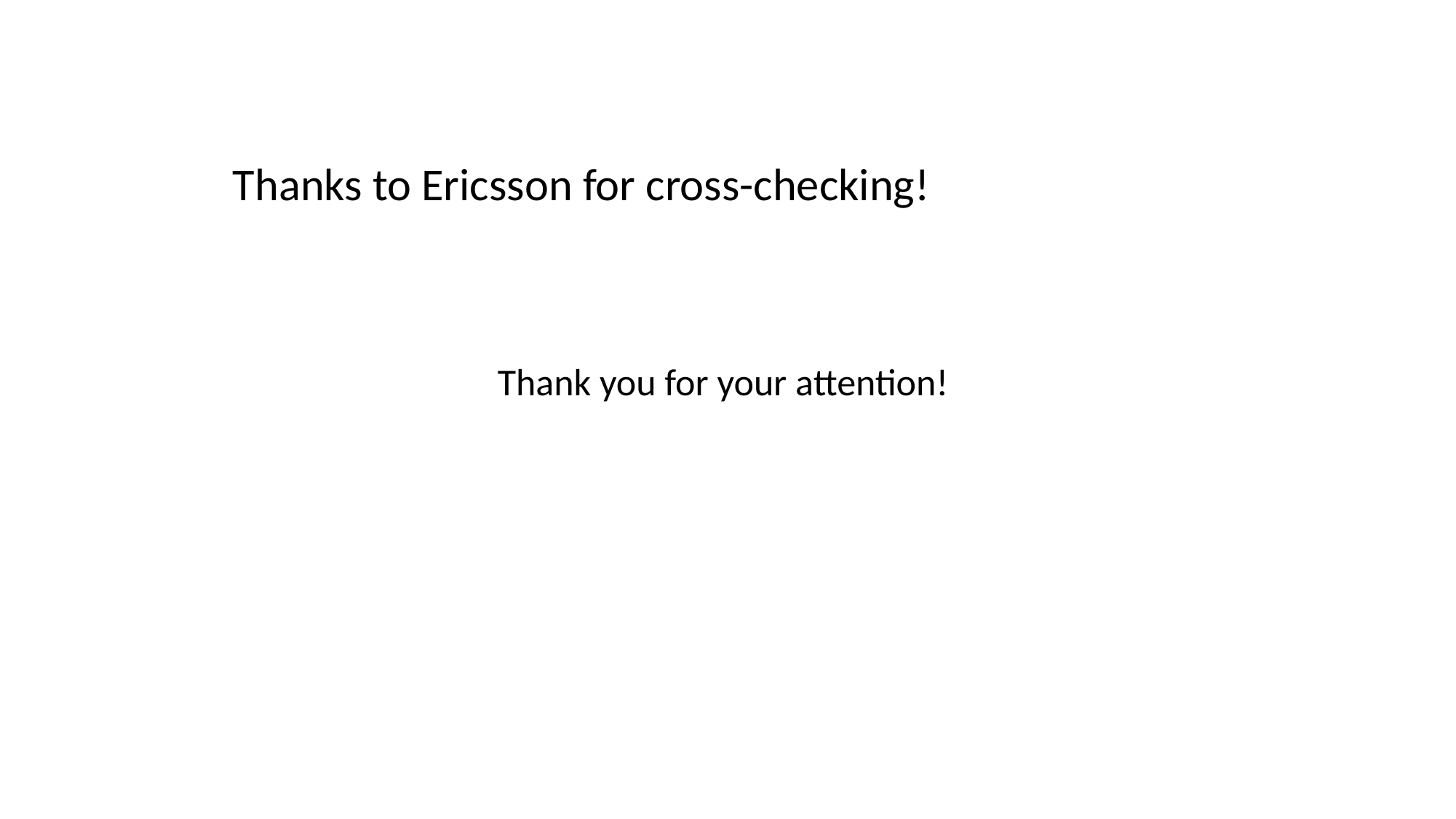

Thanks to Ericsson for cross-checking!​
Thank you for your attention!